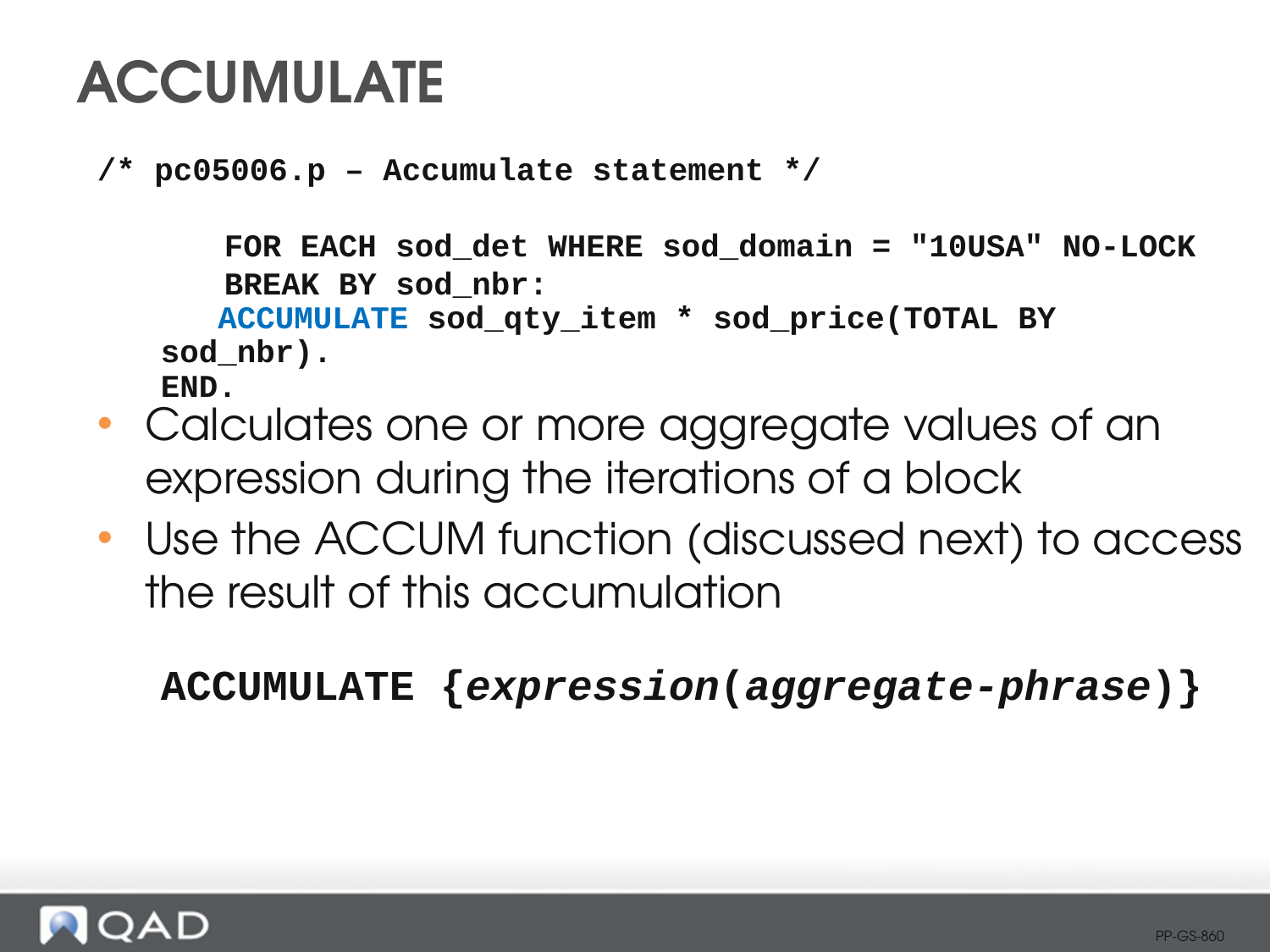

# ACCUMULATE
/* pc05006.p – Accumulate statement */

	FOR EACH sod_det WHERE sod_domain = "10USA" NO-LOCK
	BREAK BY sod_nbr:
   ACCUMULATE sod_qty_item * sod_price(TOTAL BY sod_nbr).
END.

Calculates one or more aggregate values of an expression during the iterations of a block
Use the ACCUM function (discussed next) to access the result of this accumulation

ACCUMULATE {expression(aggregate-phrase)}

PP-GS-860